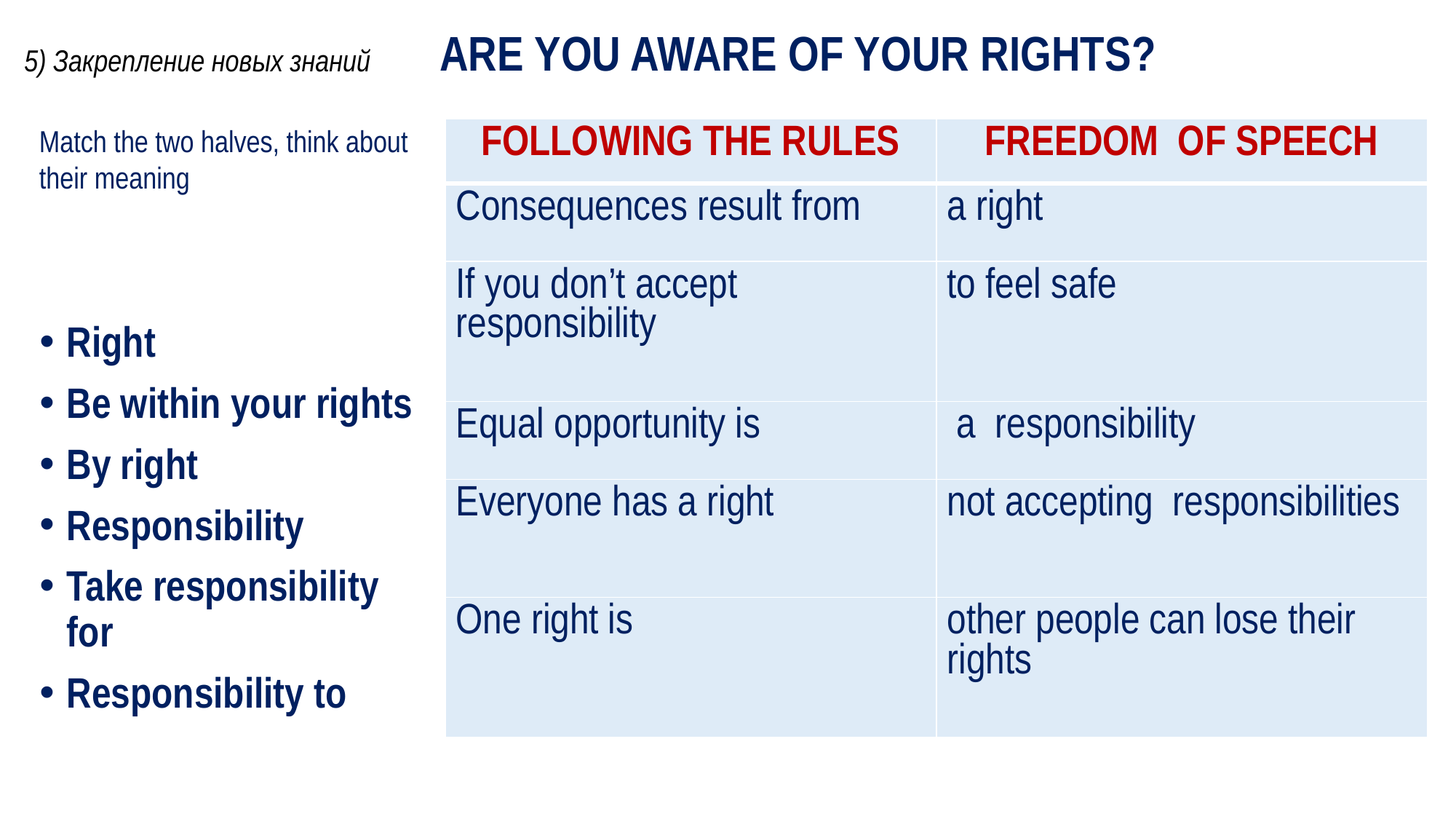

# ARE YOU AWARE OF YOUR RIGHTS?
5) Закрепление новых знаний
Match the two halves, think about their meaning
| FOLLOWING THE RULES | FREEDOM OF SPEECH |
| --- | --- |
| Consequences result from | a right |
| If you don’t accept responsibility | to feel safe |
| Equal opportunity is | a responsibility |
| Everyone has a right | not accepting responsibilities |
| One right is | other people can lose their rights |
Right
Be within your rights
By right
Responsibility
Take responsibility for
Responsibility to